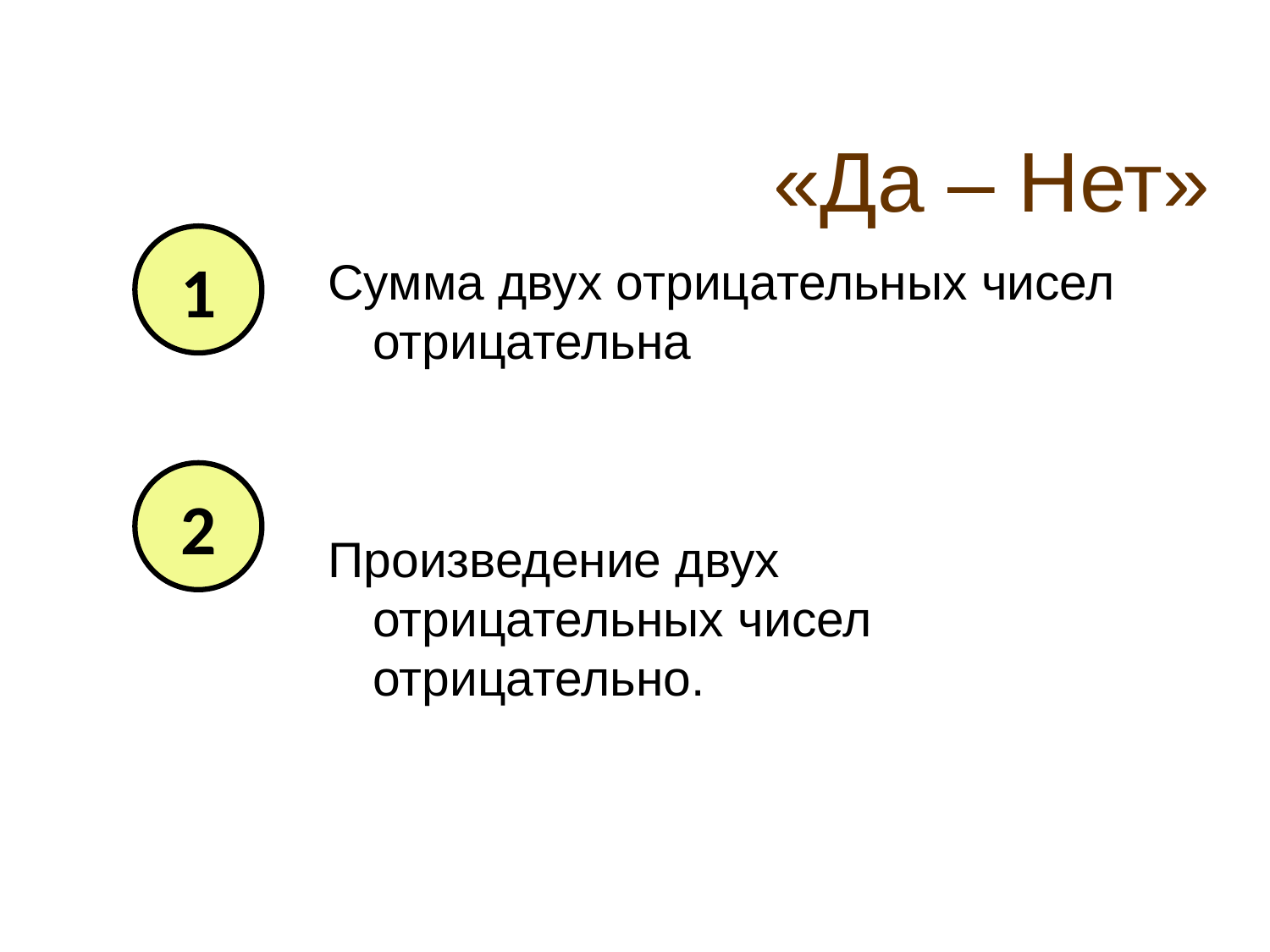

«Да – Нет»
1
Сумма двух отрицательных чисел отрицательна

Произведение двух отрицательных чисел отрицательно.

2